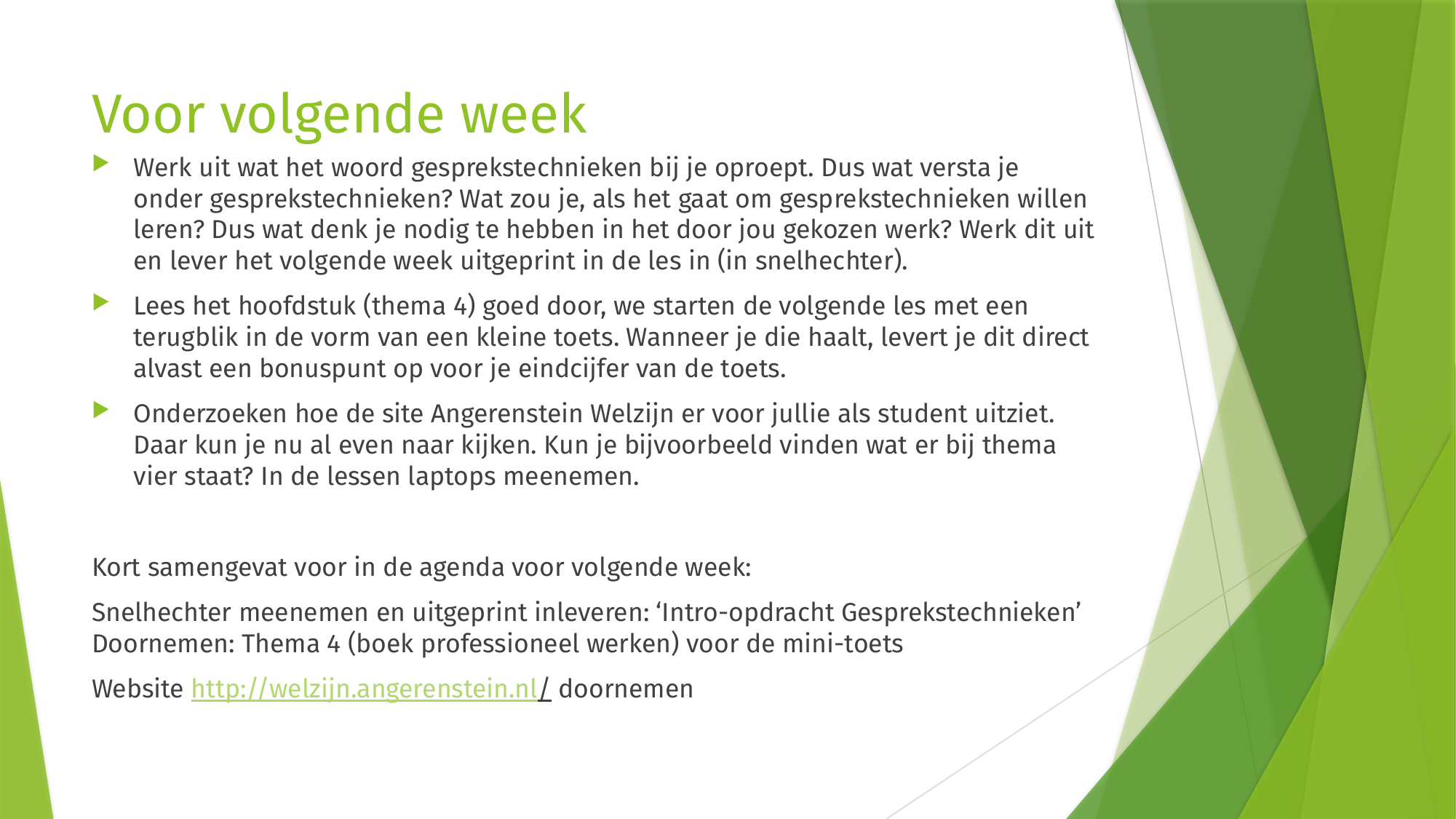

# Voor volgende week
Werk uit wat het woord gesprekstechnieken bij je oproept. Dus wat versta je onder gesprekstechnieken? Wat zou je, als het gaat om gesprekstechnieken willen leren? Dus wat denk je nodig te hebben in het door jou gekozen werk? Werk dit uit en lever het volgende week uitgeprint in de les in (in snelhechter).
Lees het hoofdstuk (thema 4) goed door, we starten de volgende les met een terugblik in de vorm van een kleine toets. Wanneer je die haalt, levert je dit direct alvast een bonuspunt op voor je eindcijfer van de toets.
Onderzoeken hoe de site Angerenstein Welzijn er voor jullie als student uitziet. Daar kun je nu al even naar kijken. Kun je bijvoorbeeld vinden wat er bij thema vier staat? In de lessen laptops meenemen.

Kort samengevat voor in de agenda voor volgende week:
Snelhechter meenemen en uitgeprint inleveren: ‘Intro-opdracht Gesprekstechnieken’ Doornemen: Thema 4 (boek professioneel werken) voor de mini-toets
Website http://welzijn.angerenstein.nl/ doornemen